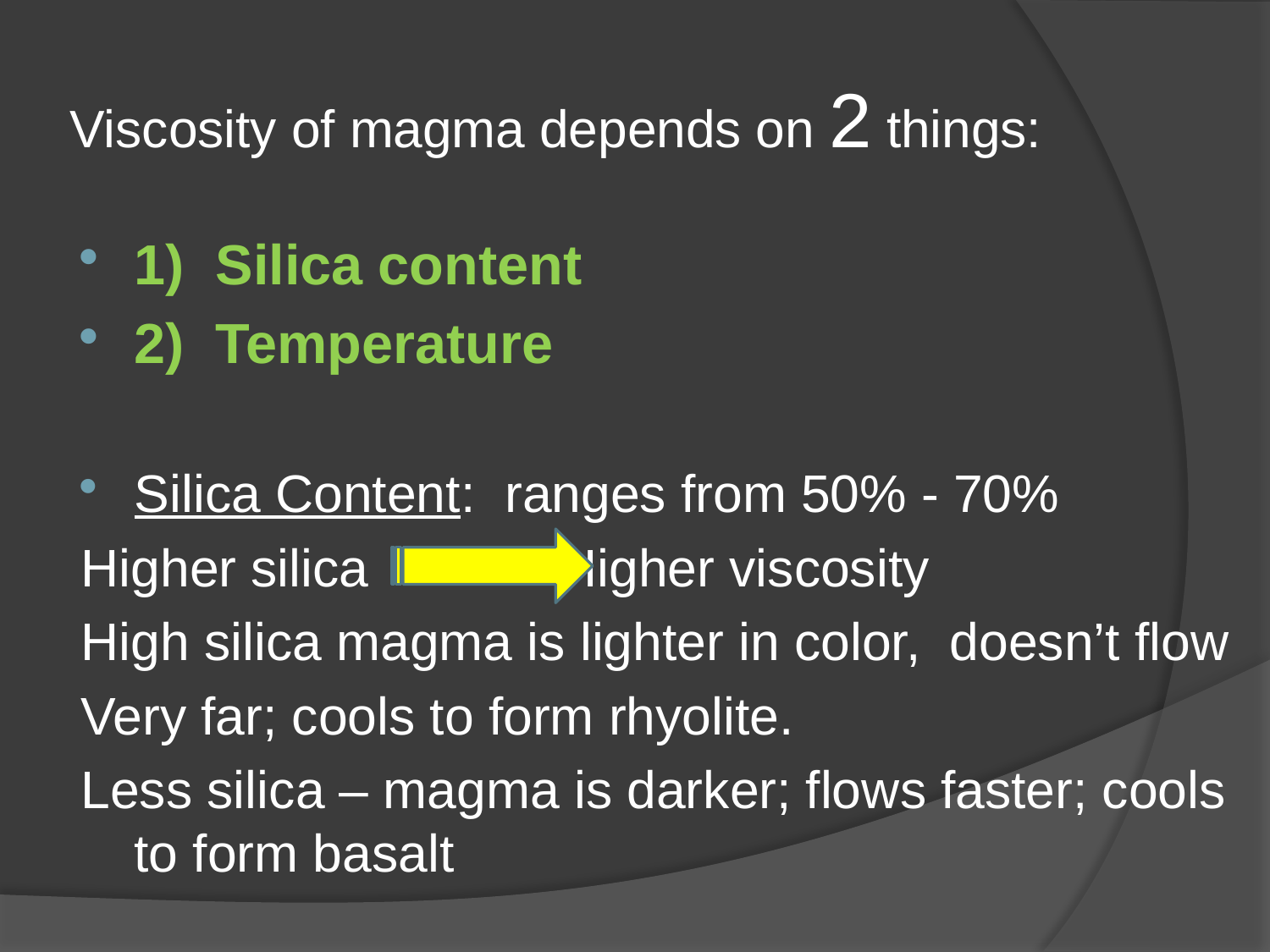

# Viscosity of magma depends on 2 things:
1)  Silica content
2)  Temperature

Silica Content:  ranges from 50% - 70%
Higher silica		   Higher viscosity
High silica magma is lighter in color,  doesn’t flow
Very far; cools to form rhyolite.
Less silica – magma is darker; flows faster; cools to form basalt